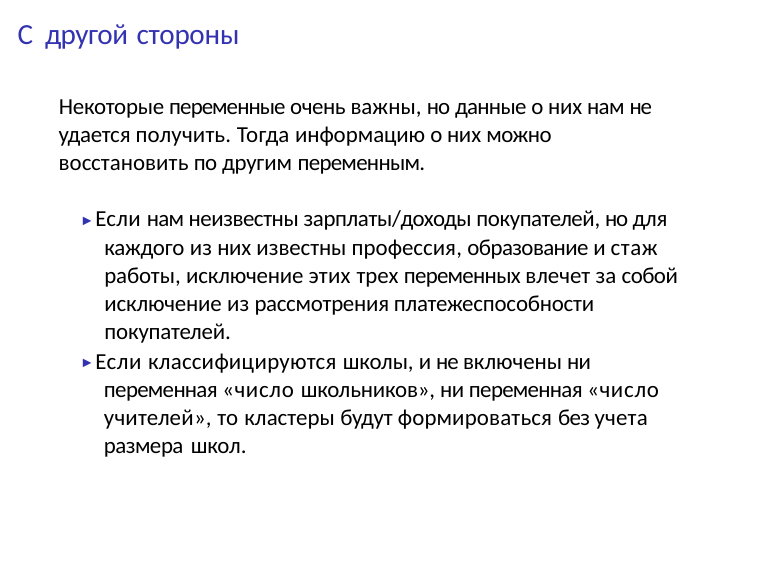

# С другой стороны
Некоторые переменные очень важны, но данные о них нам не  удается получить. Тогда информацию о них можно  восстановить по другим переменным.

► Если нам неизвестны зарплаты/доходы покупателей, но для  каждого из них известны профессия, образование и стаж  работы, исключение этих трех переменных влечет за собой  исключение из рассмотрения платежеспособности  покупателей.
► Если классифицируются школы, и не включены ни  переменная «число школьников», ни переменная «число  учителей», то кластеры будут формироваться без учета  размера школ.